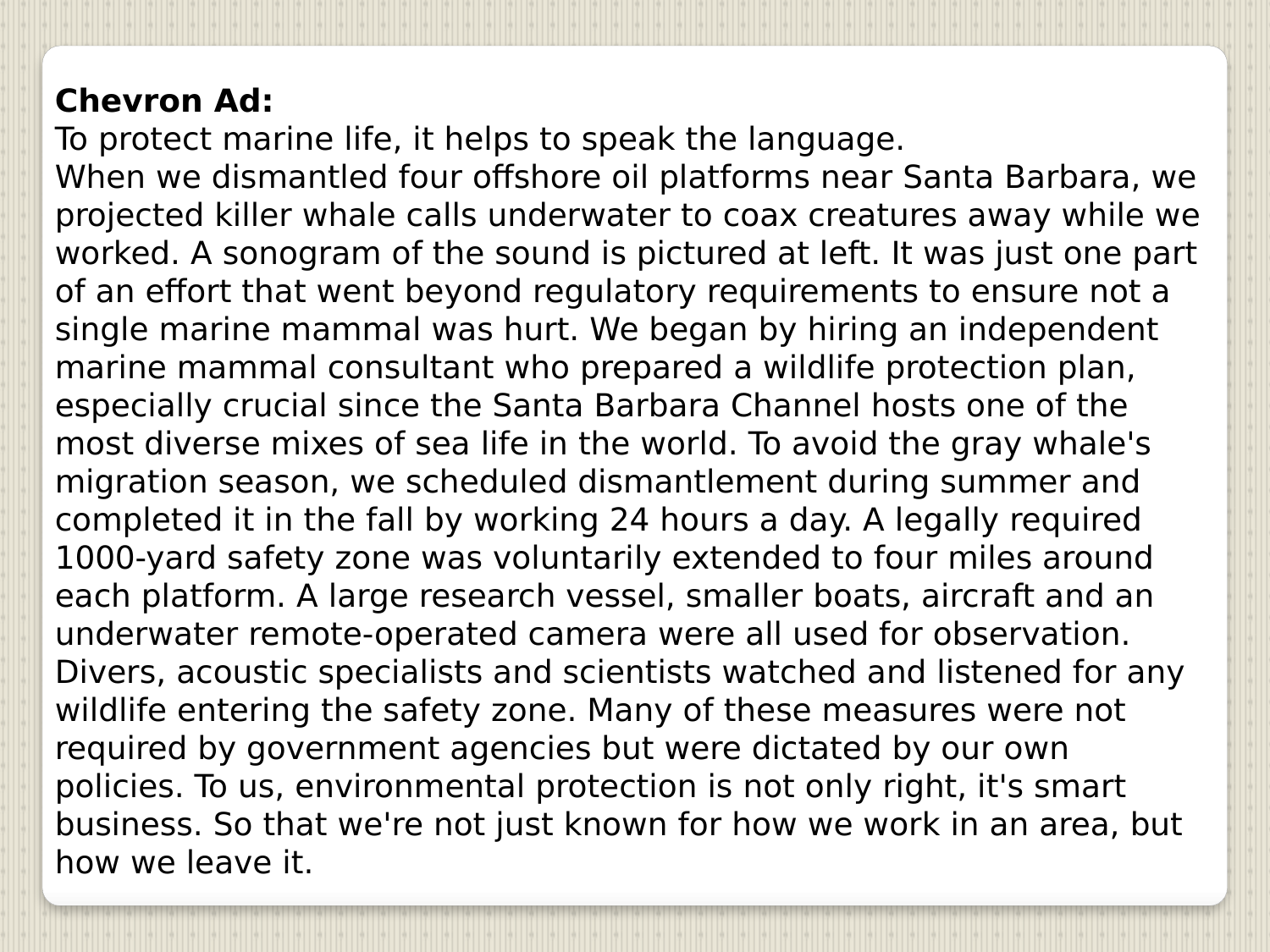

Chevron Ad:
To protect marine life, it helps to speak the language.
When we dismantled four offshore oil platforms near Santa Barbara, we projected killer whale calls underwater to coax creatures away while we worked. A sonogram of the sound is pictured at left. It was just one part of an effort that went beyond regulatory requirements to ensure not a single marine mammal was hurt. We began by hiring an independent marine mammal consultant who prepared a wildlife protection plan, especially crucial since the Santa Barbara Channel hosts one of the most diverse mixes of sea life in the world. To avoid the gray whale's migration season, we scheduled dismantlement during summer and completed it in the fall by working 24 hours a day. A legally required 1000-yard safety zone was voluntarily extended to four miles around each platform. A large research vessel, smaller boats, aircraft and an underwater remote-operated camera were all used for observation. Divers, acoustic specialists and scientists watched and listened for any wildlife entering the safety zone. Many of these measures were not required by government agencies but were dictated by our own policies. To us, environmental protection is not only right, it's smart business. So that we're not just known for how we work in an area, but how we leave it.